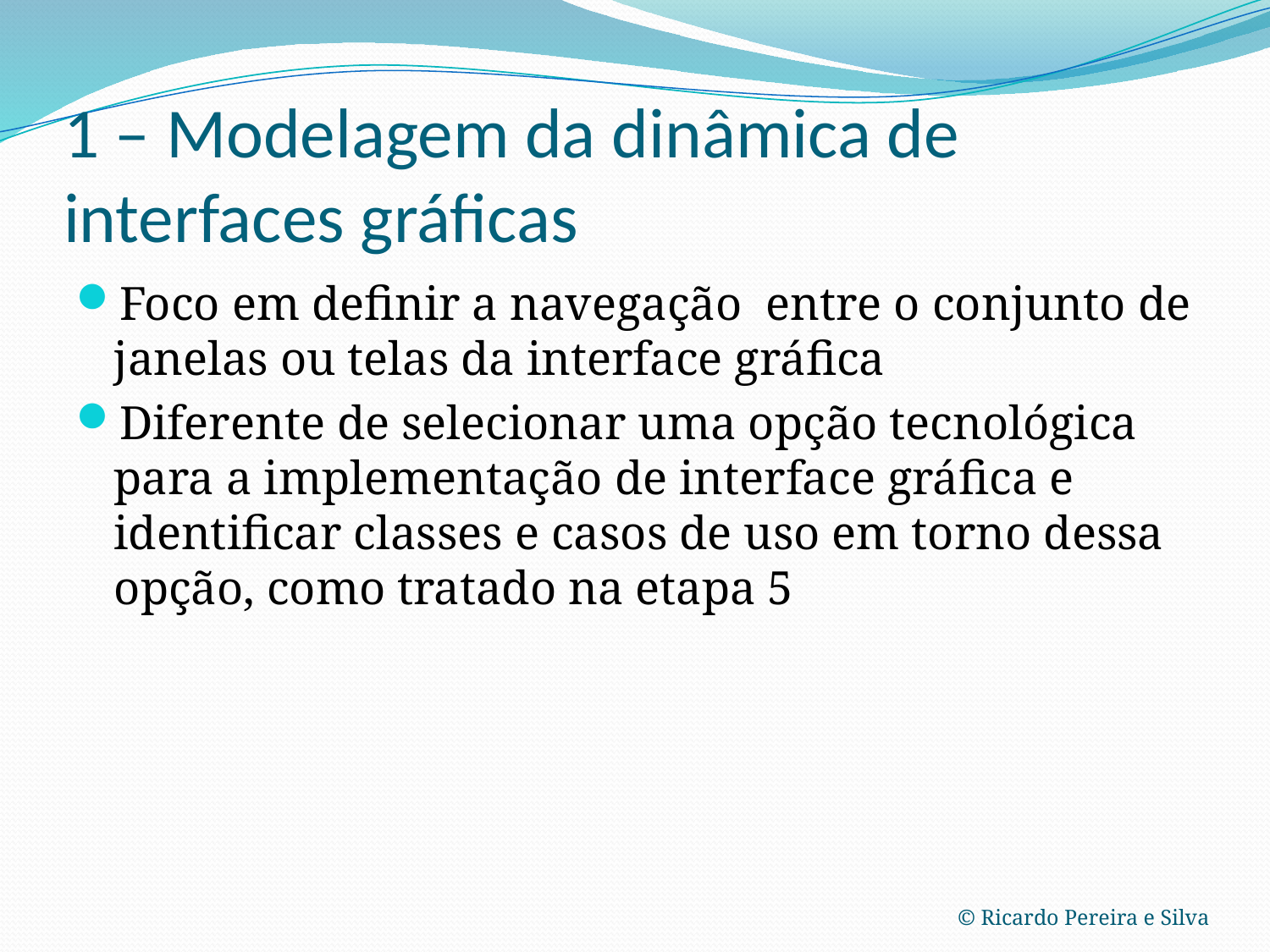

# 1 – Modelagem da dinâmica de interfaces gráficas
Foco em definir a navegação  entre o conjunto de janelas ou telas da interface gráfica
Diferente de selecionar uma opção tecnológica para a implementação de interface gráfica e identificar classes e casos de uso em torno dessa opção, como tratado na etapa 5
© Ricardo Pereira e Silva